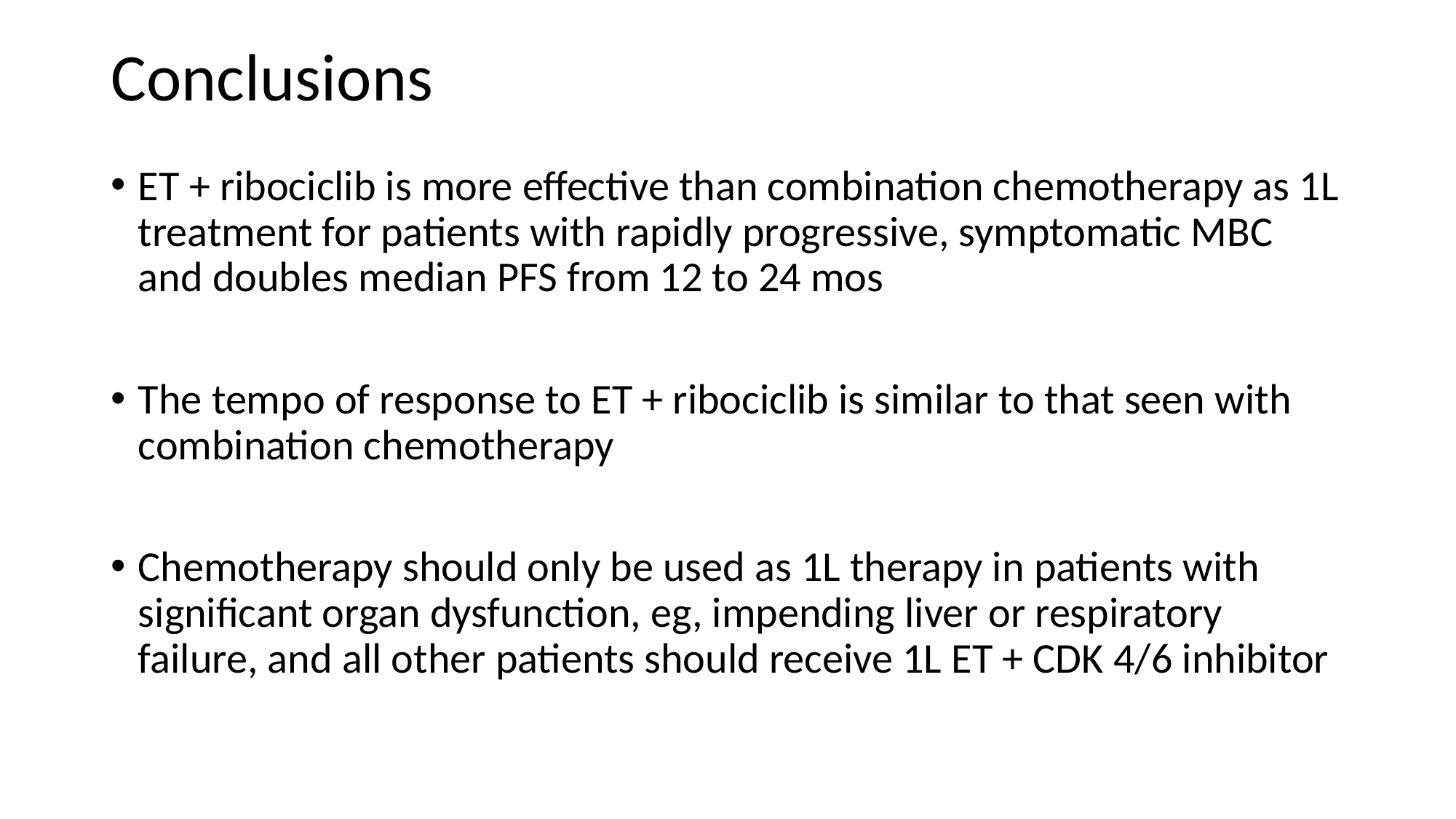

# Conclusions
ET + ribociclib is more effective than combination chemotherapy as 1L treatment for patients with rapidly progressive, symptomatic MBC and doubles median PFS from 12 to 24 mos

The tempo of response to ET + ribociclib is similar to that seen with combination chemotherapy

Chemotherapy should only be used as 1L therapy in patients with significant organ dysfunction, eg, impending liver or respiratory failure, and all other patients should receive 1L ET + CDK 4/6 inhibitor